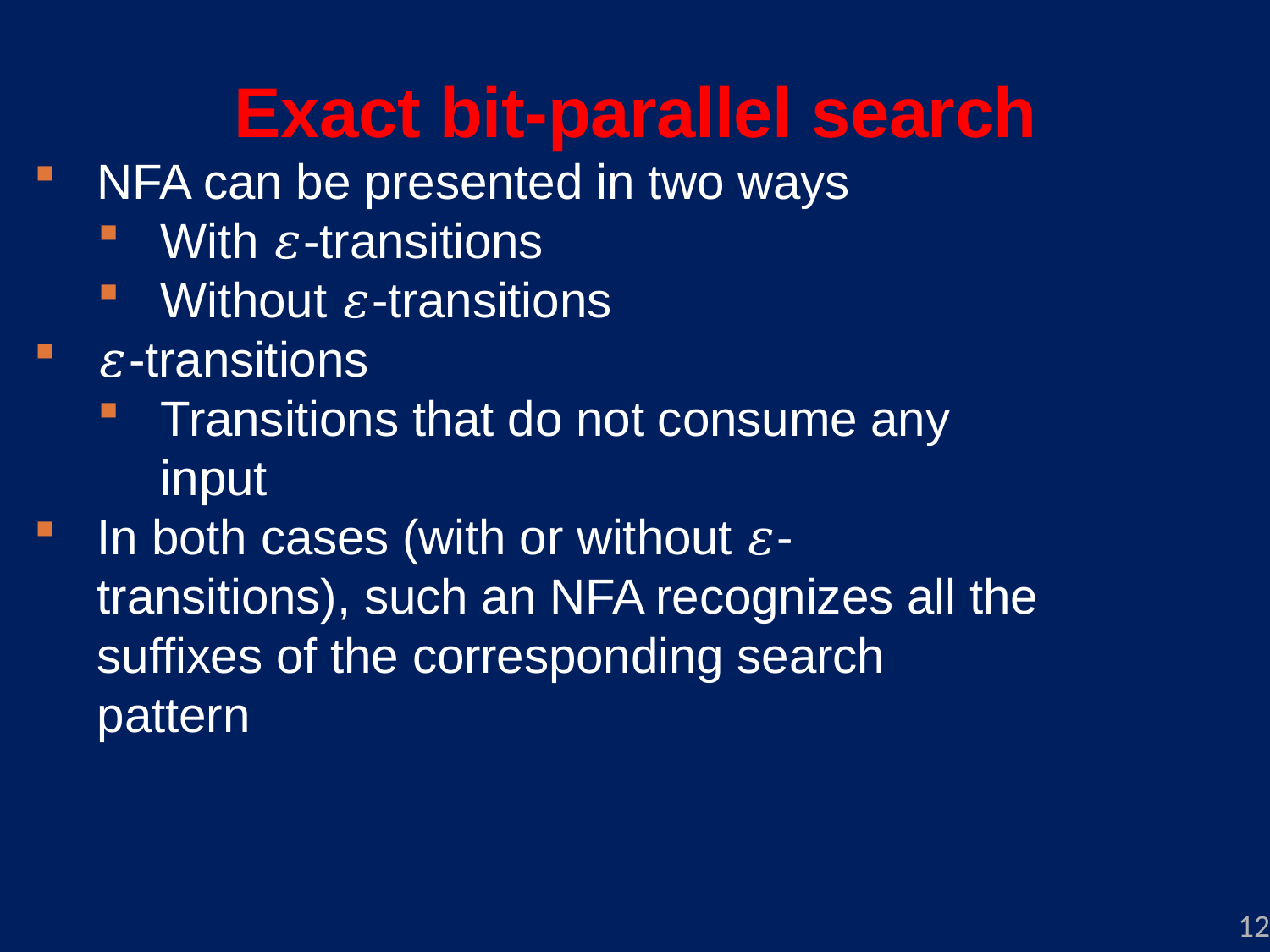

# Exact bit-parallel search
NFA can be presented in two ways
With 𝜀-transitions
Without 𝜀-transitions
𝜀-transitions
Transitions that do not consume any input
In both cases (with or without 𝜀-transitions), such an NFA recognizes all the suffixes of the corresponding search pattern
12